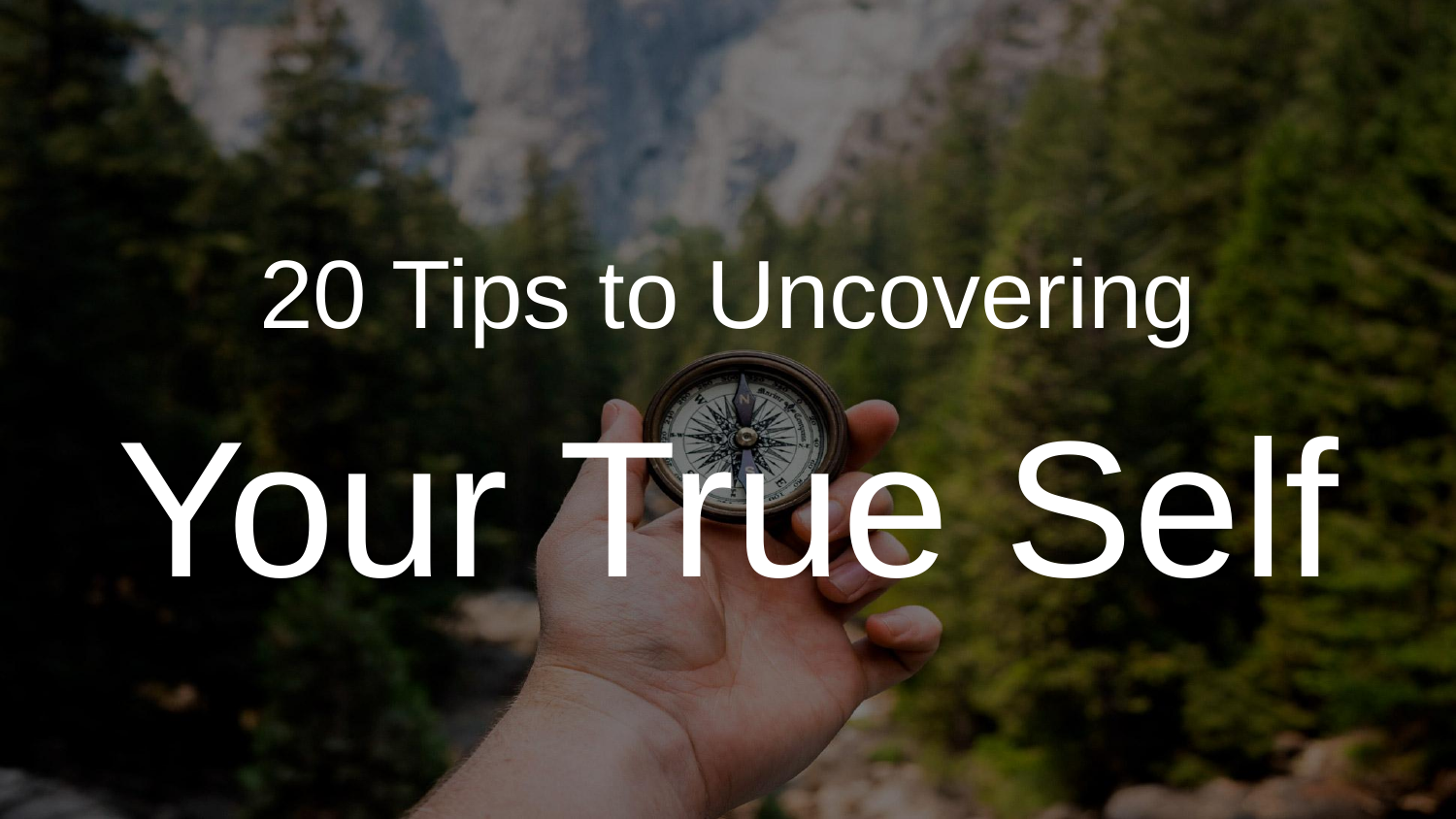

20 Tips to Uncovering
Your True Self